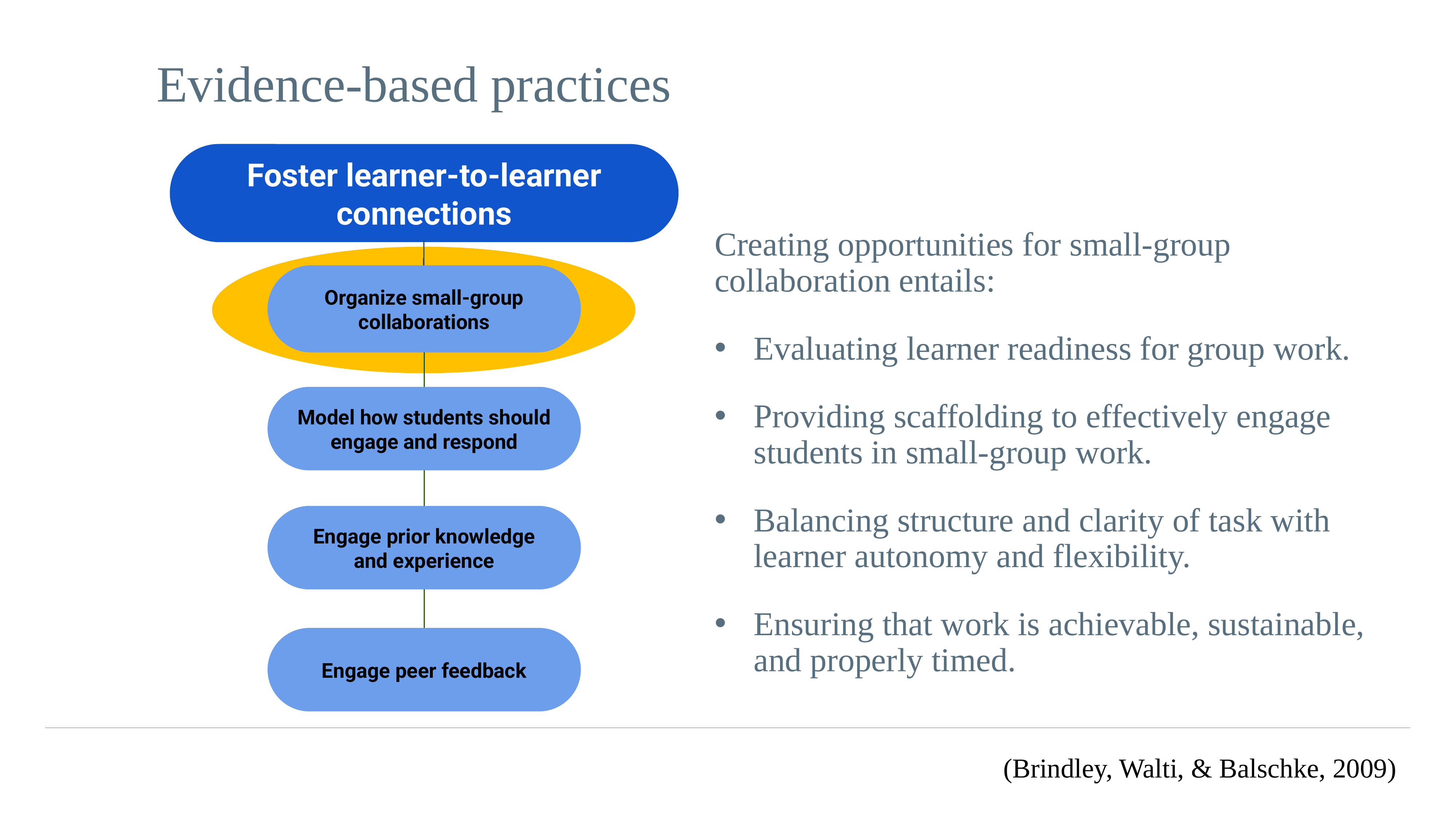

# Evidence-based practices-6
Foster learner-to-learner connections
Creating opportunities for small-group collaboration entails:
Evaluating learner readiness for group work.
Providing scaffolding to effectively engage students in small-group work.
Balancing structure and clarity of task with learner autonomy and flexibility.
Ensuring that work is achievable, sustainable, and properly timed.

Organize small-group collaborations
Model how students should engage and respond
Engage prior knowledge and experience
Engage peer feedback
(Brindley, Walti, & Balschke, 2009)